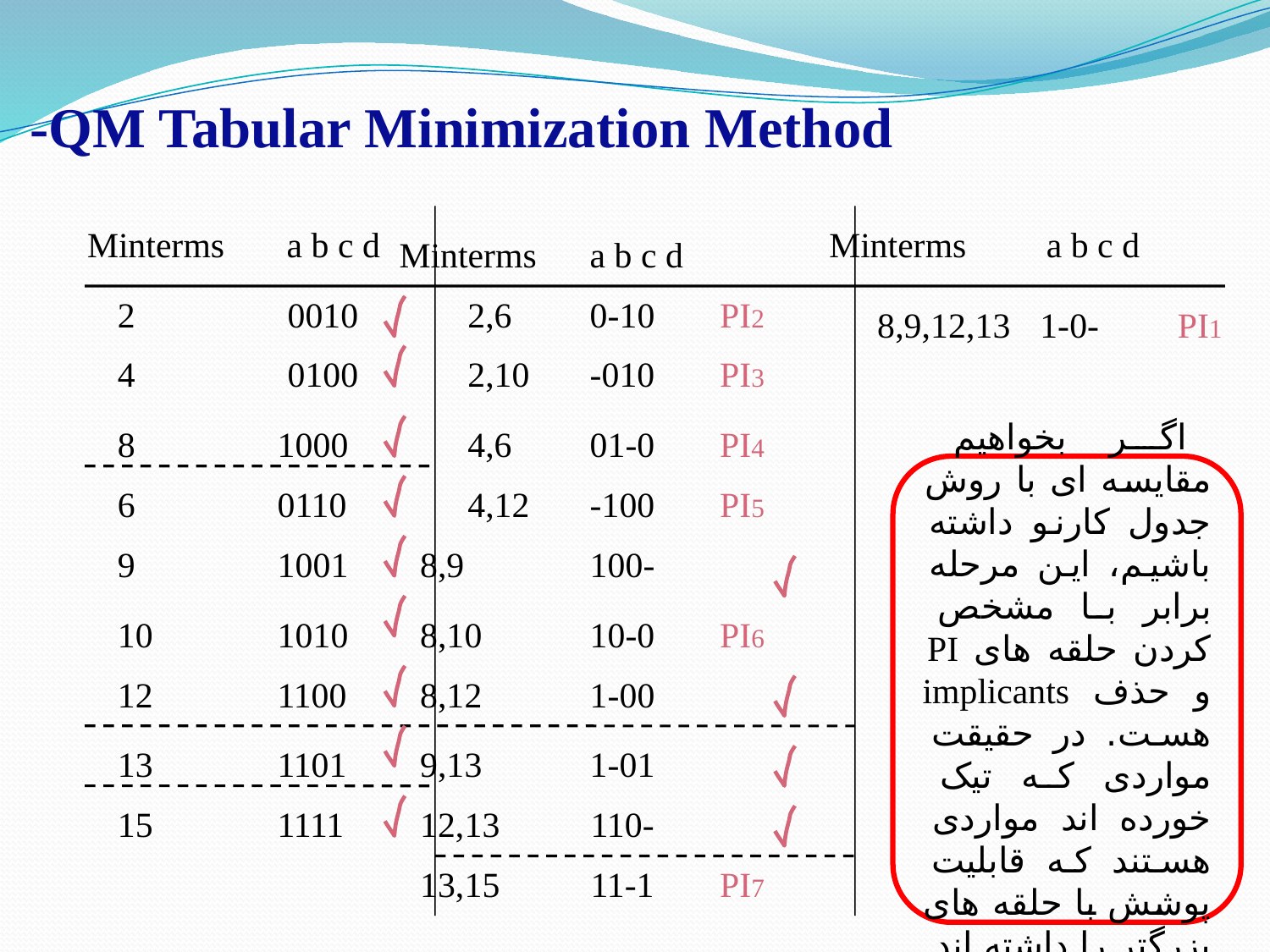

# -QM Tabular Minimization Method

Minterms       a b c d
Minterms         a b c d
Minterms      a b c d

2
0010
2,6
0-10
PI2

8,9,12,13
1-0-
PI1
4
0100

2,10
-010
PI3
8
1000

4,6
01-0
PI4
اگر بخواهیم مقایسه ای با روش جدول کارنو داشته باشیم، این مرحله برابر با مشخص کردن حلقه های PI و حذف implicants هست. در حقیقت مواردی که تیک خورده اند مواردی هستند که قابلیت پوشش با حلقه های بزرگتر را داشته اند.

6
0110

4,12
-100
PI5
9
1001

8,9
100-

10
1010
8,10
10-0
PI6
12
1100

8,12
1-00

13
1101
9,13
1-01

15
1111

12,13
110-

13,15
11-1
PI7